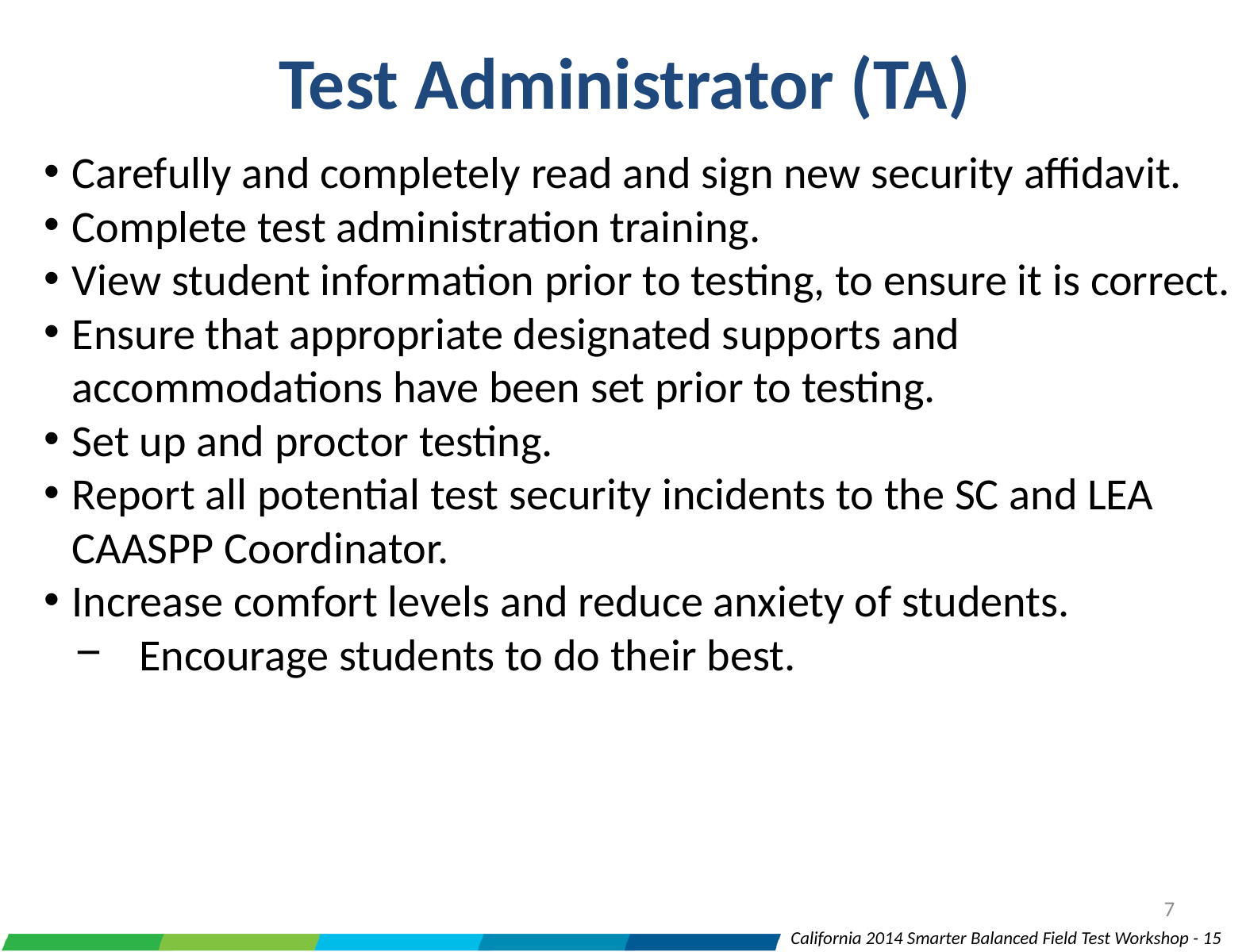

Test Administrator (TA)
Carefully and completely read and sign new security affidavit.
Complete test administration training.
View student information prior to testing, to ensure it is correct.
Ensure that appropriate designated supports and accommodations have been set prior to testing.
Set up and proctor testing.
Report all potential test security incidents to the SC and LEA CAASPP Coordinator.
Increase comfort levels and reduce anxiety of students.
Encourage students to do their best.

7
California 2014 Smarter Balanced Field Test Workshop - 15